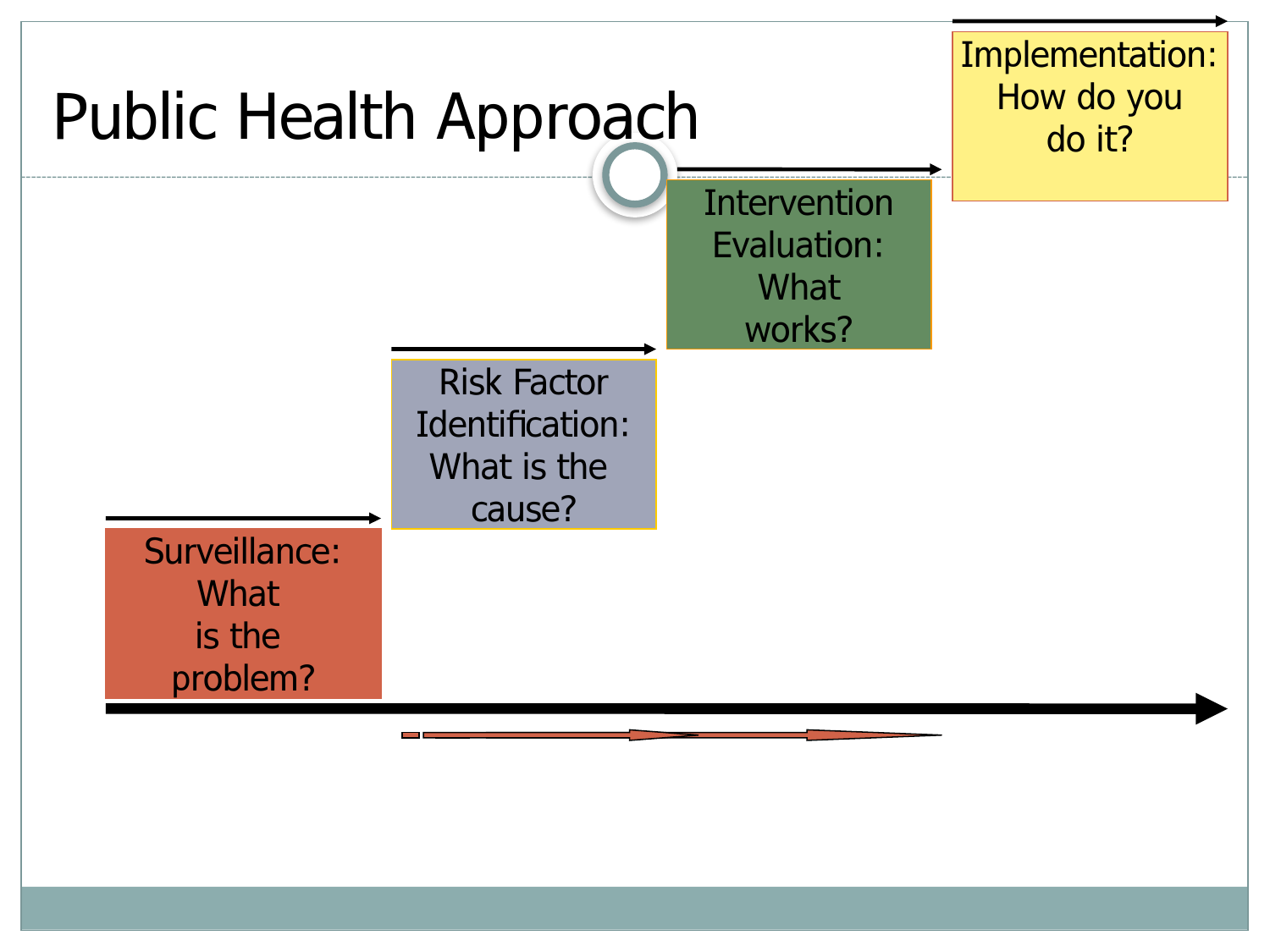

# Public Health Approach
Implementation:
How do you
do it?

Intervention
Evaluation:
What
works?

Risk Factor
Identification:
What is the
cause?

Surveillance:
What
is the
problem?
Problem
Response